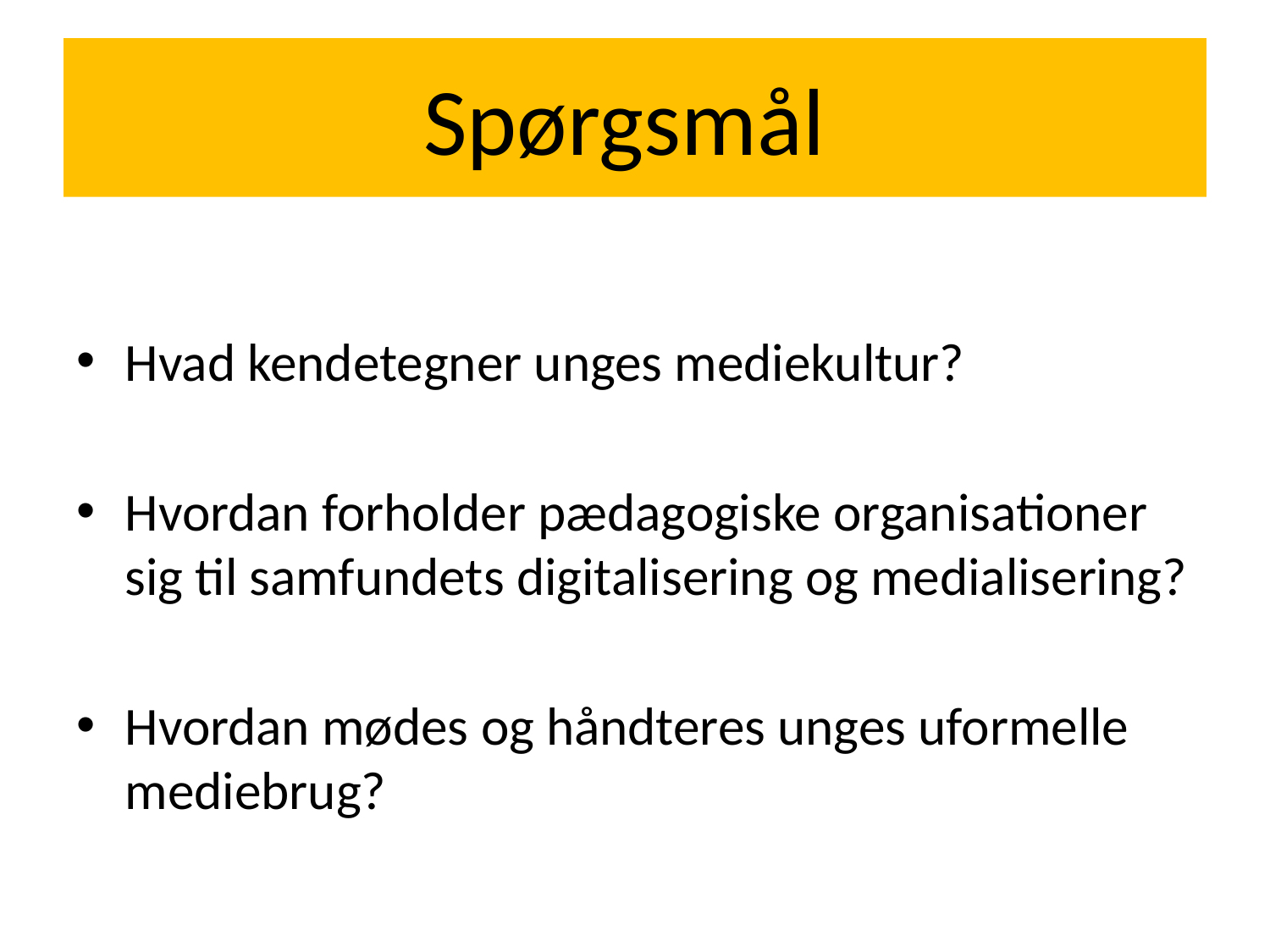

# Spørgsmål

Hvad kendetegner unges mediekultur?

Hvordan forholder pædagogiske organisationer sig til samfundets digitalisering og medialisering?

Hvordan mødes og håndteres unges uformelle mediebrug?